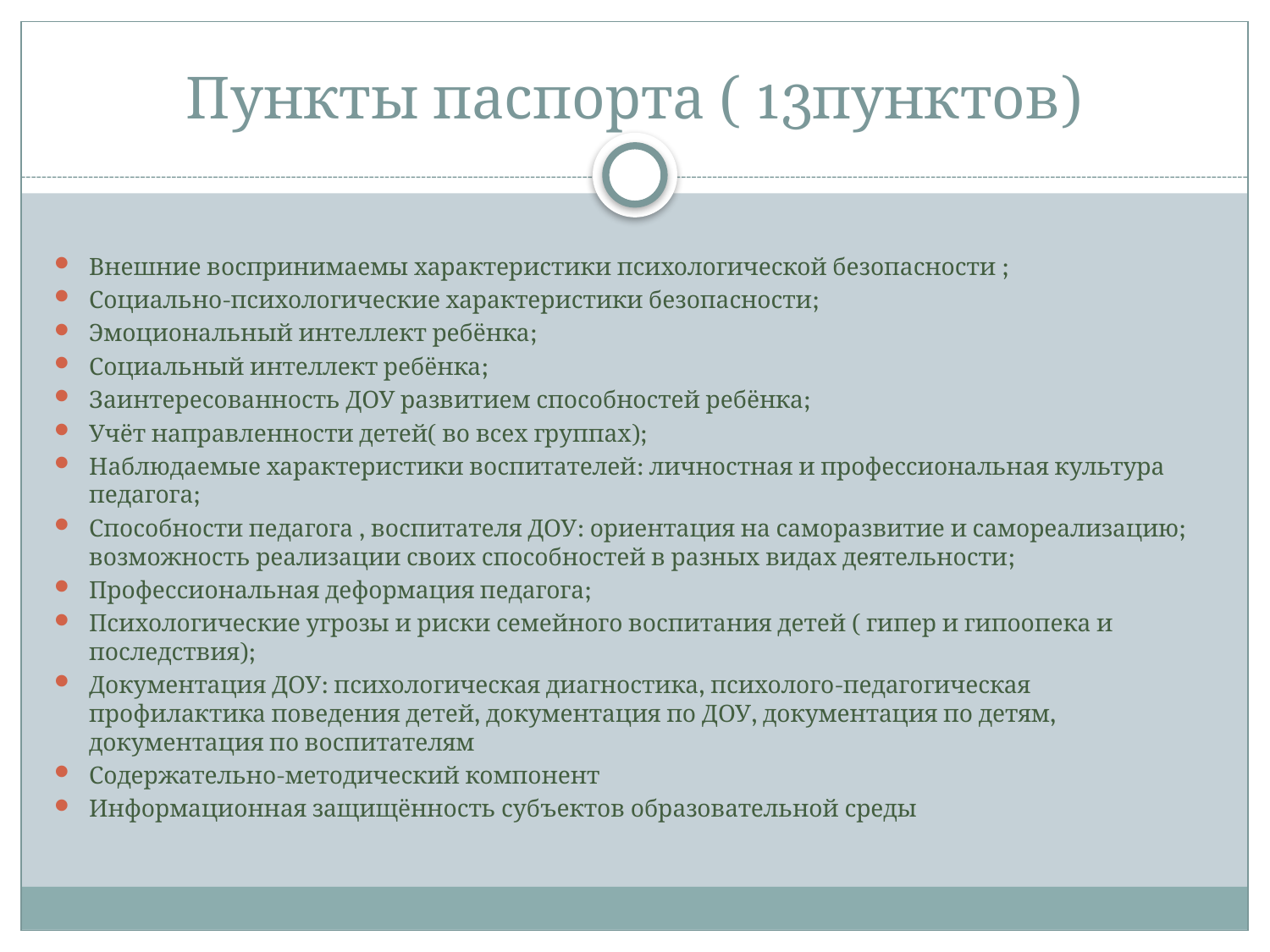

# Пункты паспорта ( 13пунктов)

Внешние воспринимаемы характеристики психологической безопасности ;
Социально-психологические характеристики безопасности;
Эмоциональный интеллект ребёнка;
Социальный интеллект ребёнка;
Заинтересованность ДОУ развитием способностей ребёнка;
Учёт направленности детей( во всех группах);
Наблюдаемые характеристики воспитателей: личностная и профессиональная культура педагога;
Способности педагога , воспитателя ДОУ: ориентация на саморазвитие и самореализацию; возможность реализации своих способностей в разных видах деятельности;
Профессиональная деформация педагога;
Психологические угрозы и риски семейного воспитания детей ( гипер и гипоопека и последствия);
Документация ДОУ: психологическая диагностика, психолого-педагогическая профилактика поведения детей, документация по ДОУ, документация по детям, документация по воспитателям
Содержательно-методический компонент
Информационная защищённость субъектов образовательной среды